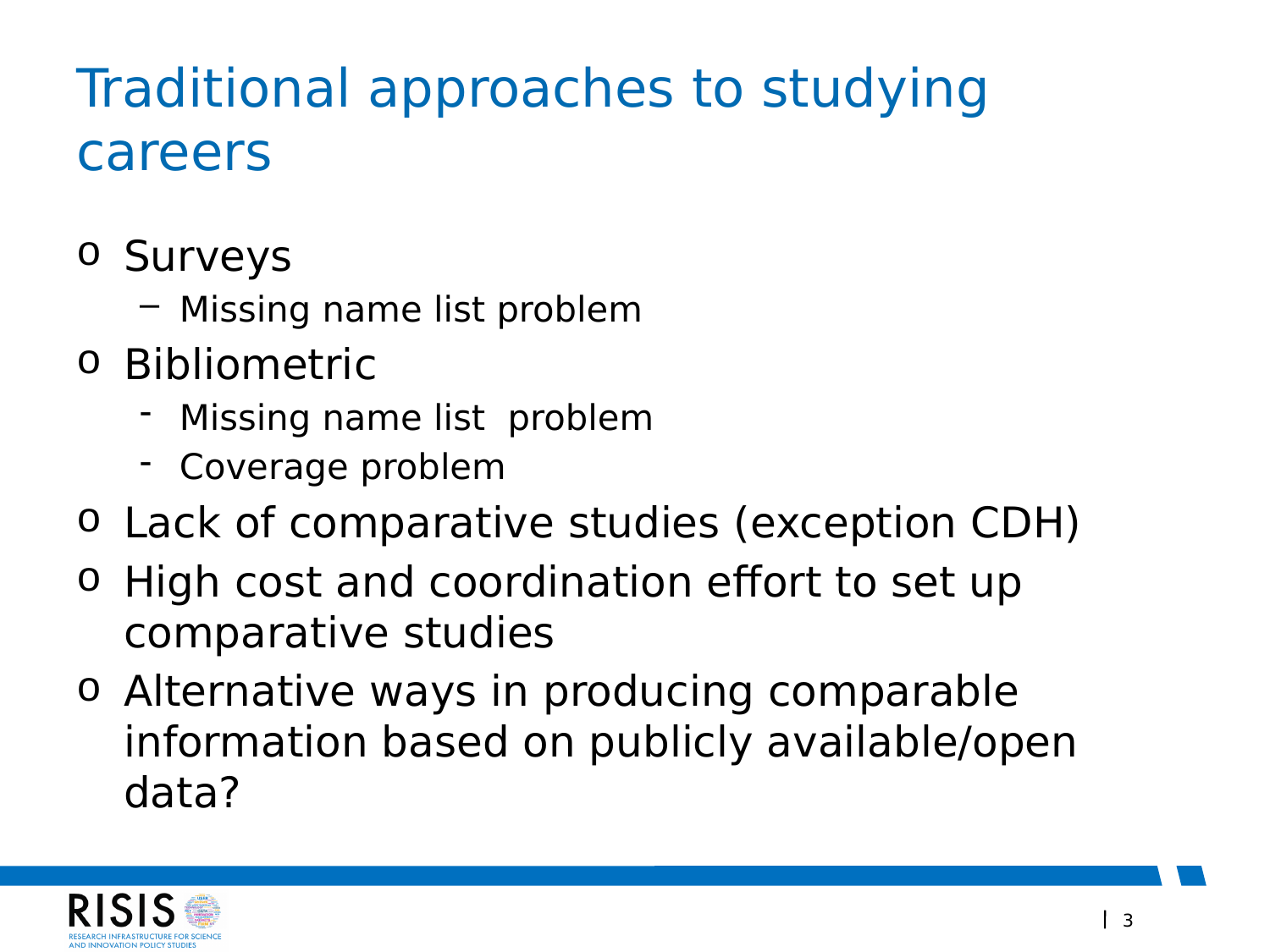

# Traditional approaches to studying careers
Surveys
Missing name list problem
Bibliometric
Missing name list  problem
Coverage problem
Lack of comparative studies (exception CDH)
High cost and coordination effort to set up comparative studies
Alternative ways in producing comparable information based on publicly available/open data?